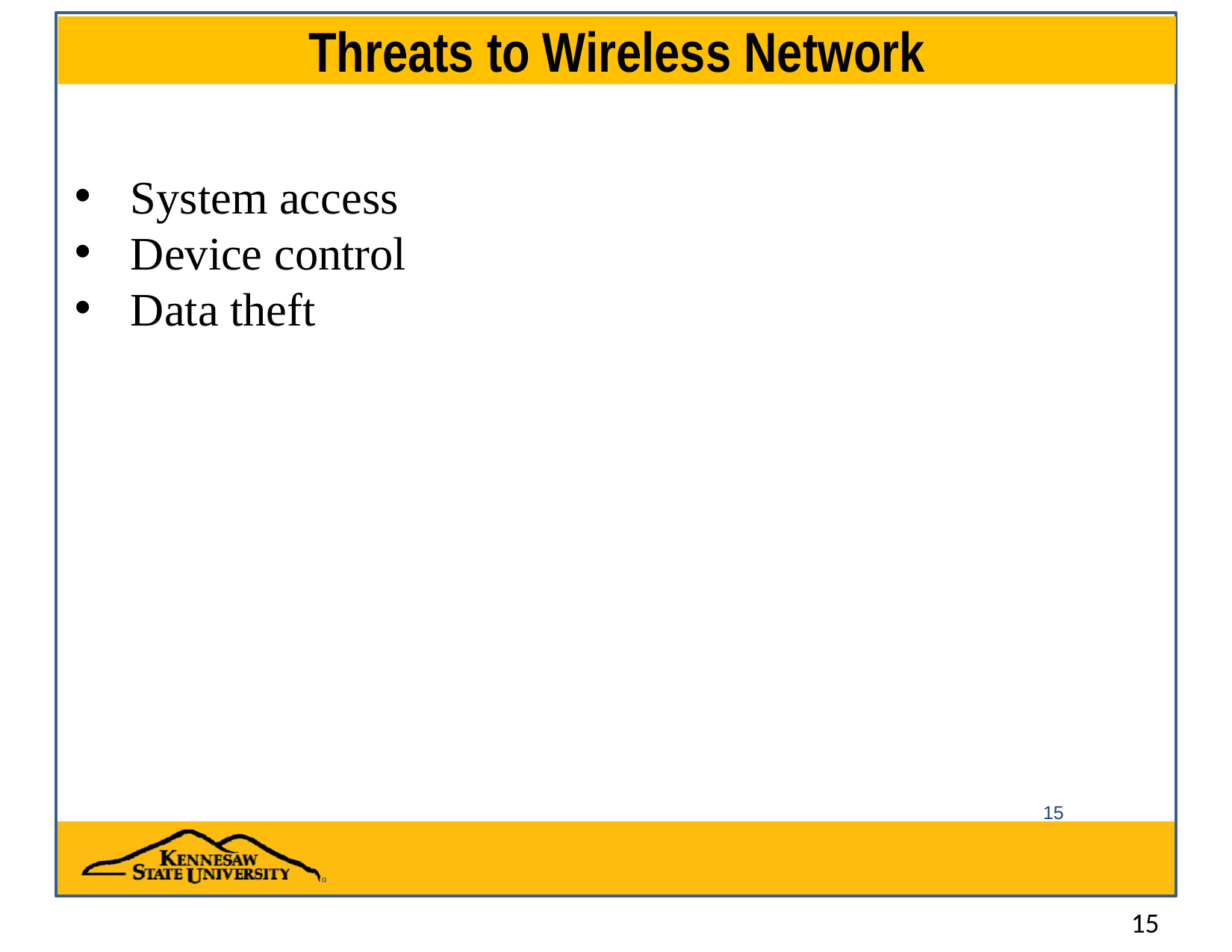

# Threats to Wireless Network
System access
Device control
Data theft
15